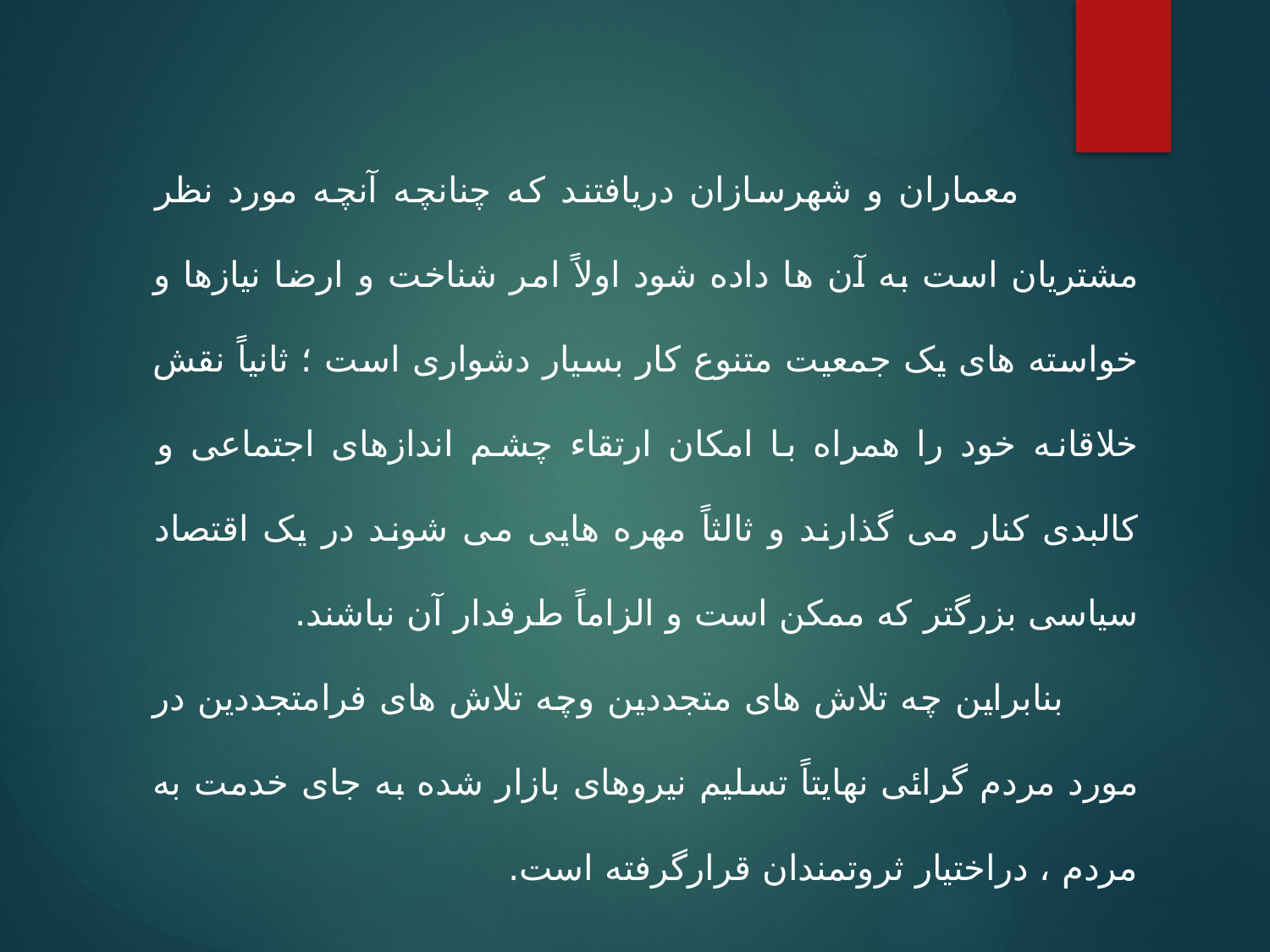

معماران و شهرسازان دریافتند که چنانچه آنچه مورد نظر مشتریان است به آن ها داده شود اولاً امر شناخت و ارضا نیازها و خواسته های یک جمعیت متنوع کار بسیار دشواری است ؛ ثانیاً نقش خلاقانه خود را همراه با امکان ارتقاء چشم اندازهای اجتماعی و کالبدی کنار می گذارند و ثالثاً مهره هایی می شوند در یک اقتصاد سیاسی بزرگتر که ممکن است و الزاماً طرفدار آن نباشند.
      بنابراین چه تلاش های متجددین وچه تلاش های فرامتجددین در مورد مردم گرائی نهایتاً تسلیم نیروهای بازار شده به جای خدمت به مردم ، دراختیار ثروتمندان قرارگرفته است.